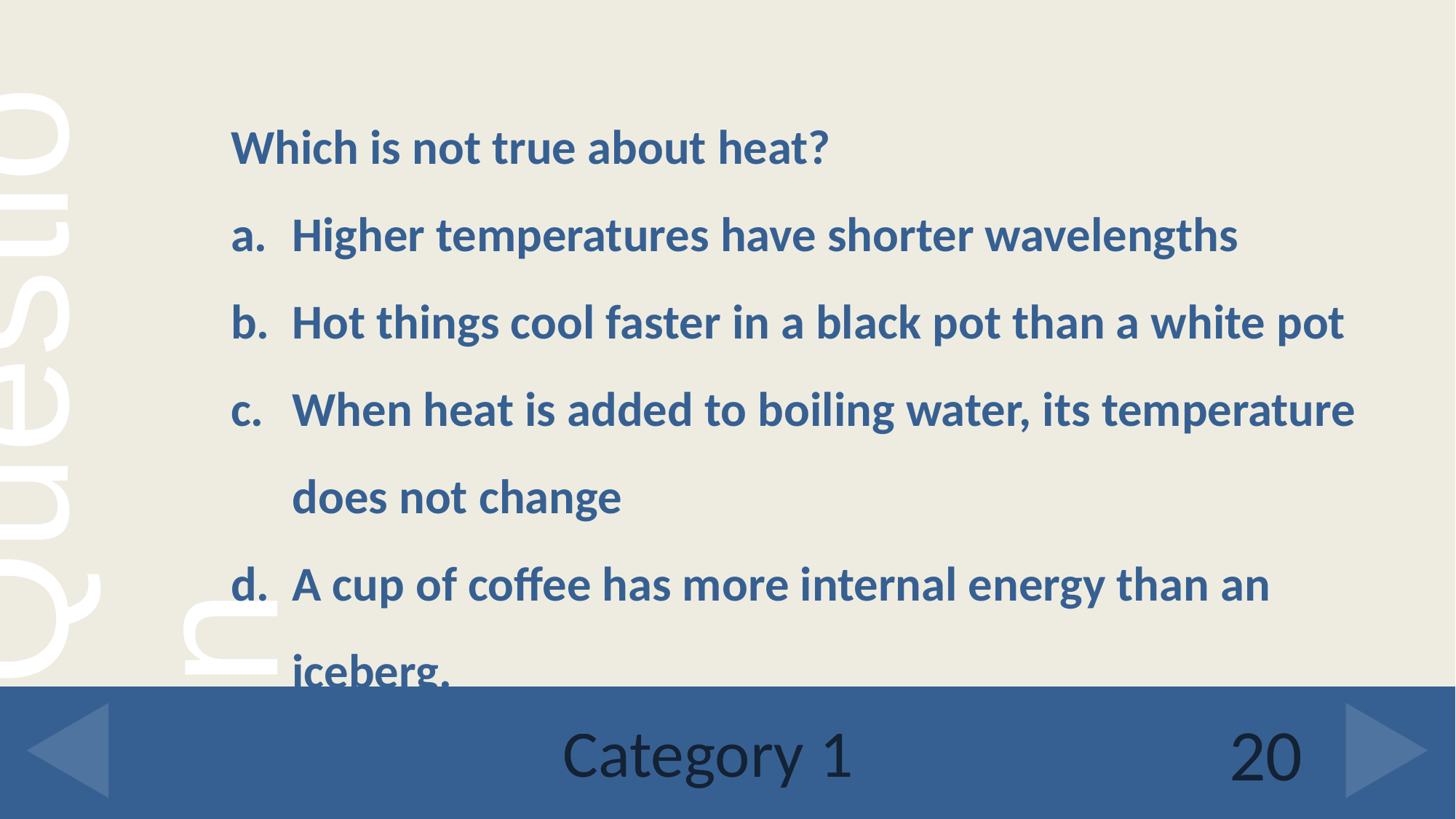

Which is not true about heat?
Higher temperatures have shorter wavelengths
Hot things cool faster in a black pot than a white pot
When heat is added to boiling water, its temperature does not change
A cup of coffee has more internal energy than an iceberg.
# Category 1
20